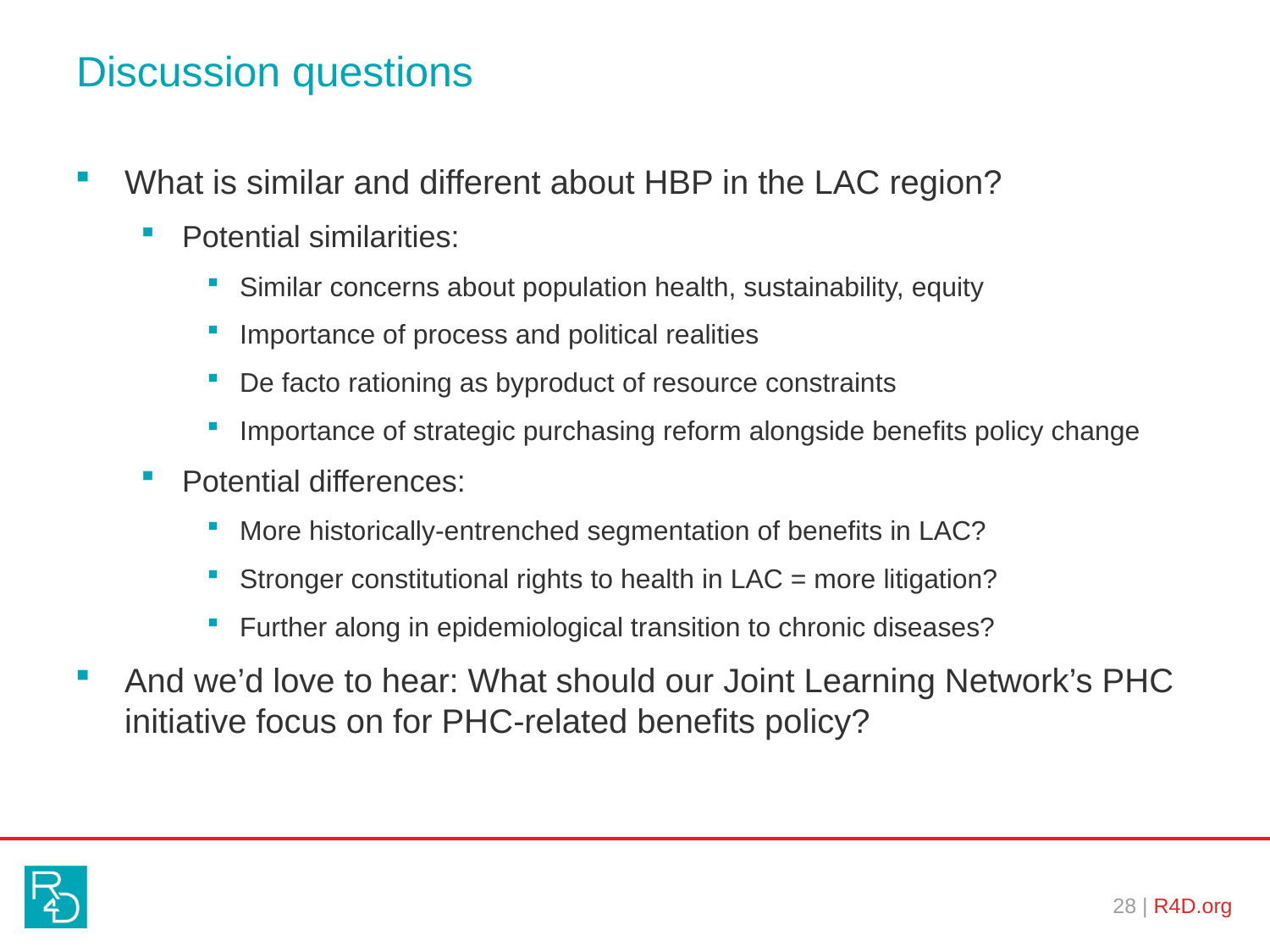

# Discussion questions
What is similar and different about HBP in the LAC region?
Potential similarities:
Similar concerns about population health, sustainability, equity
Importance of process and political realities
De facto rationing as byproduct of resource constraints
Importance of strategic purchasing reform alongside benefits policy change
Potential differences:
More historically-entrenched segmentation of benefits in LAC?
Stronger constitutional rights to health in LAC = more litigation?
Further along in epidemiological transition to chronic diseases?
And we’d love to hear: What should our Joint Learning Network’s PHC initiative focus on for PHC-related benefits policy?

28 | R4D.org